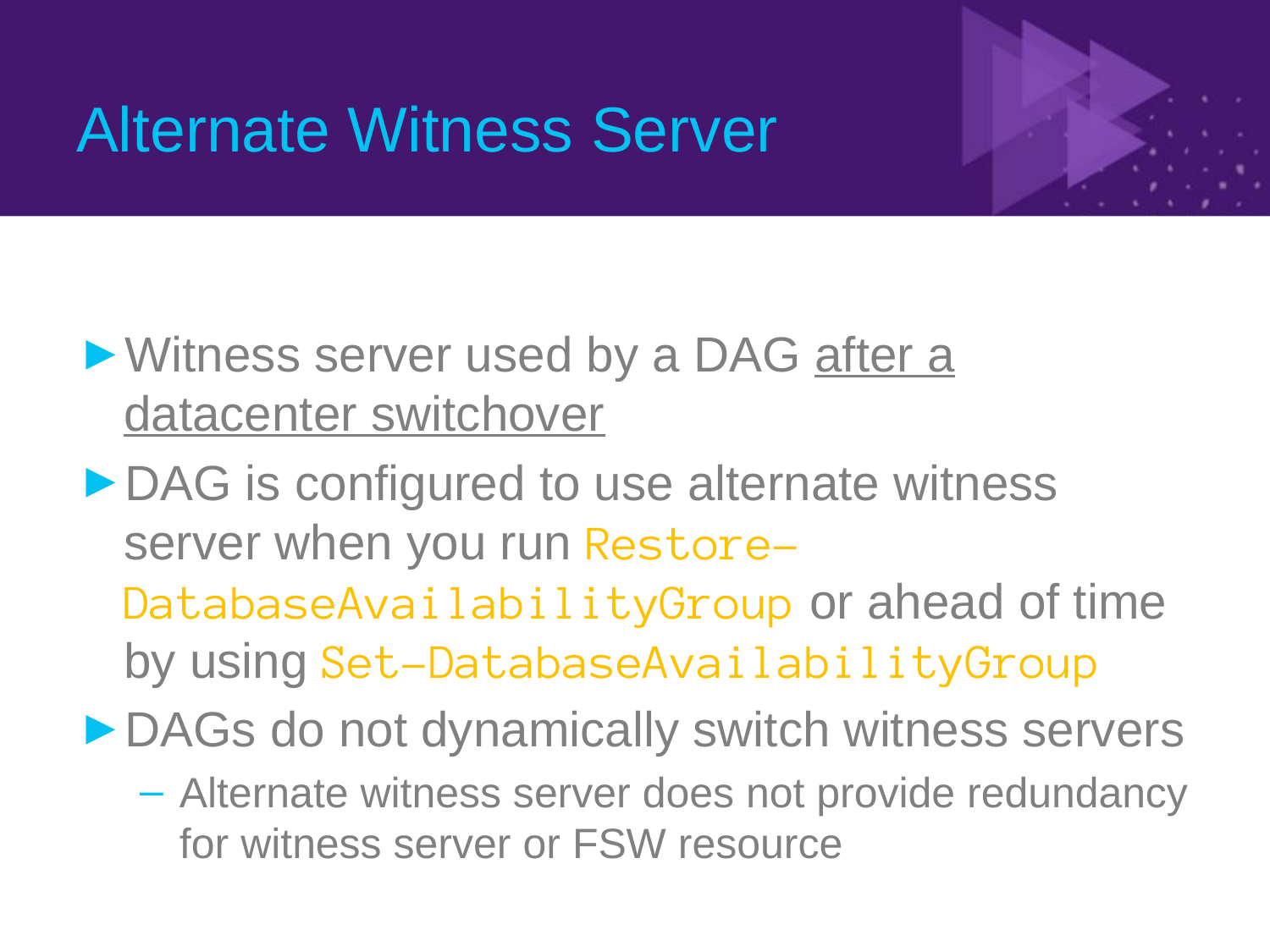

# Alternate Witness Server
Witness server used by a DAG after a datacenter switchover
DAG is configured to use alternate witness server when you run Restore-DatabaseAvailabilityGroup or ahead of time by using Set-DatabaseAvailabilityGroup
DAGs do not dynamically switch witness servers
Alternate witness server does not provide redundancy for witness server or FSW resource